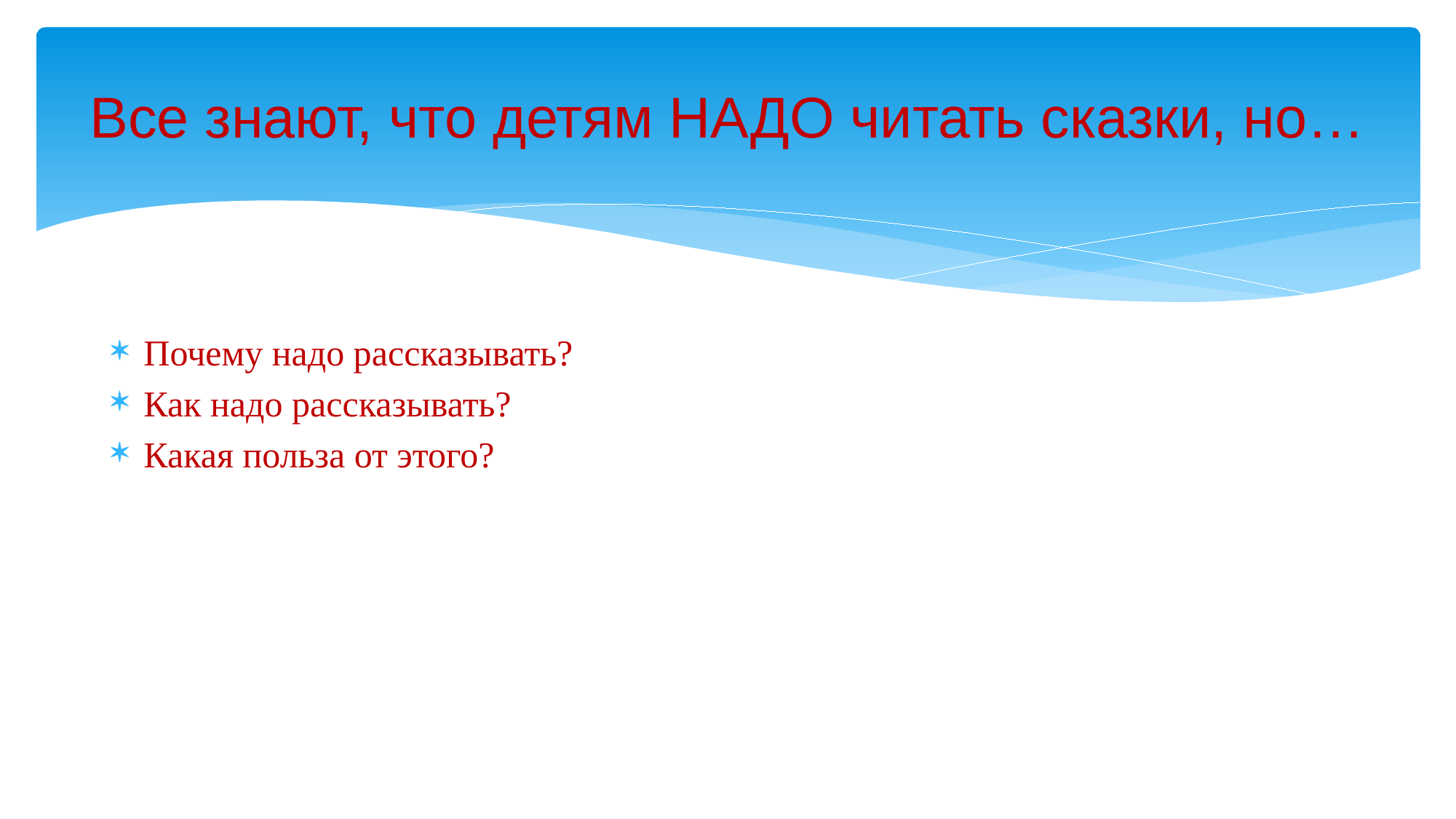

# Все знают, что детям НАДО читать сказки, но…
Почему надо рассказывать?
Как надо рассказывать?
Какая польза от этого?